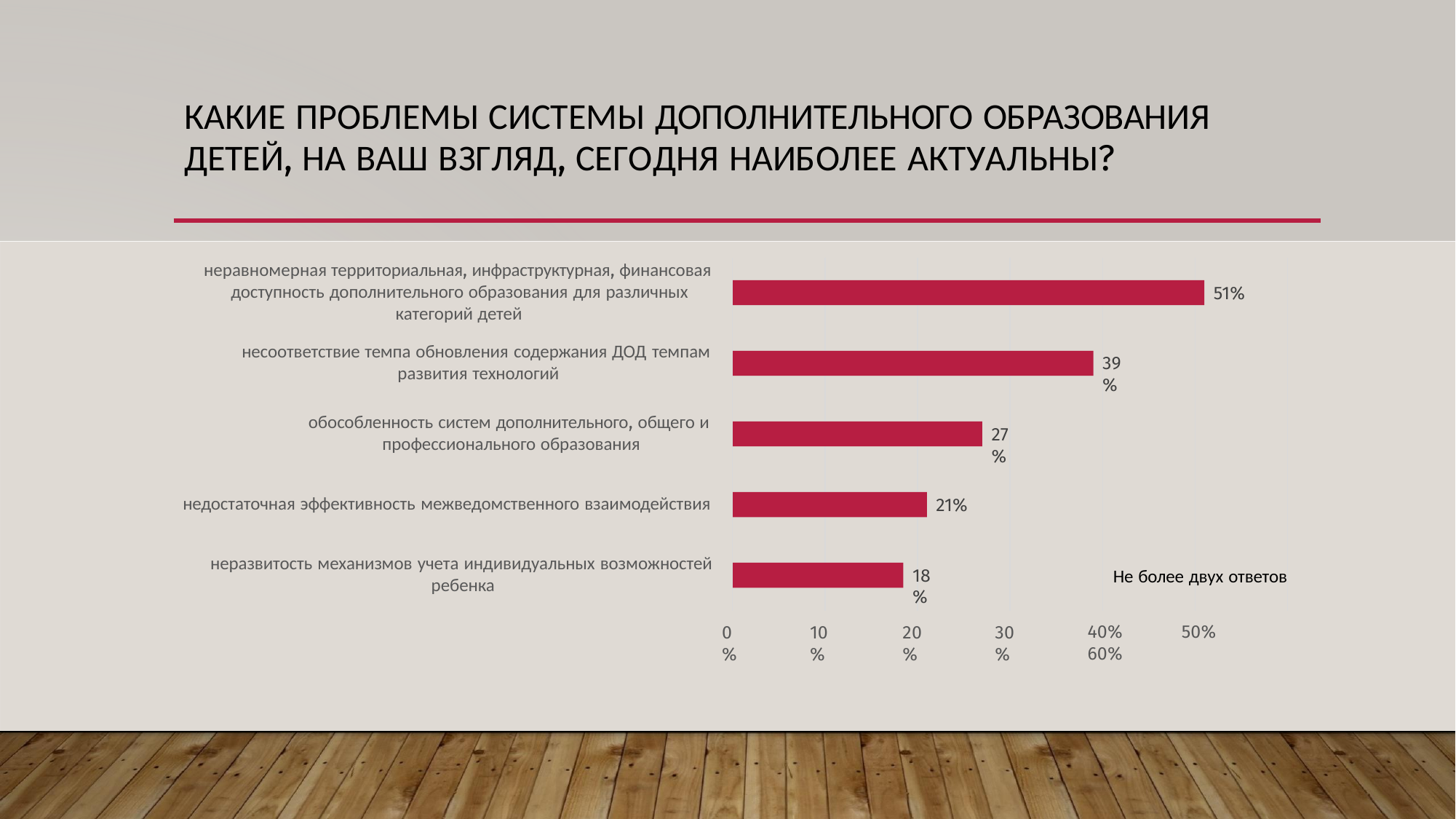

# КАКИЕ ПРОБЛЕМЫ СИСТЕМЫ ДОПОЛНИТЕЛЬНОГО ОБРАЗОВАНИЯ
ДЕТЕЙ, НА ВАШ ВЗГЛЯД, СЕГОДНЯ НАИБОЛЕЕ АКТУАЛЬНЫ?
неравномерная территориальная, инфраструктурная, финансовая  доступность дополнительного образования для различных
категорий детей

51%
несоответствие темпа обновления содержания ДОД темпам  развития технологий
39%
обособленность систем дополнительного, общего и  профессионального образования
27%
недостаточная эффективность межведомственного взаимодействия
21%
неразвитость механизмов учета индивидуальных возможностей  ребенка
18%
Не более двух ответов

40%	50%	60%
0%
10%
20%
30%